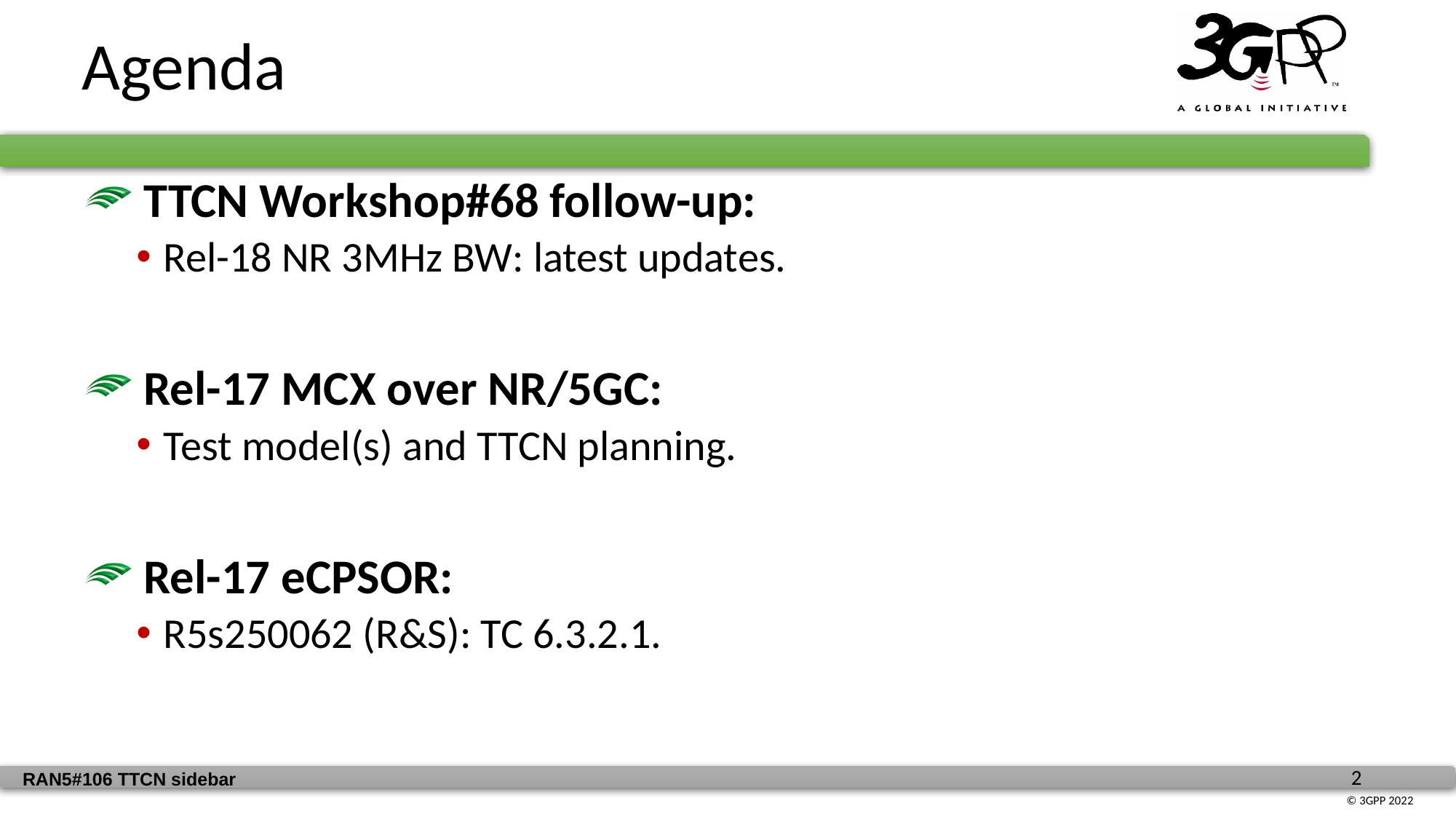

Agenda
 TTCN Workshop#68 follow-up:
Rel-18 NR 3MHz BW: latest updates.

 Rel-17 MCX over NR/5GC:
Test model(s) and TTCN planning.

 Rel-17 eCPSOR:
R5s250062 (R&S): TC 6.3.2.1.